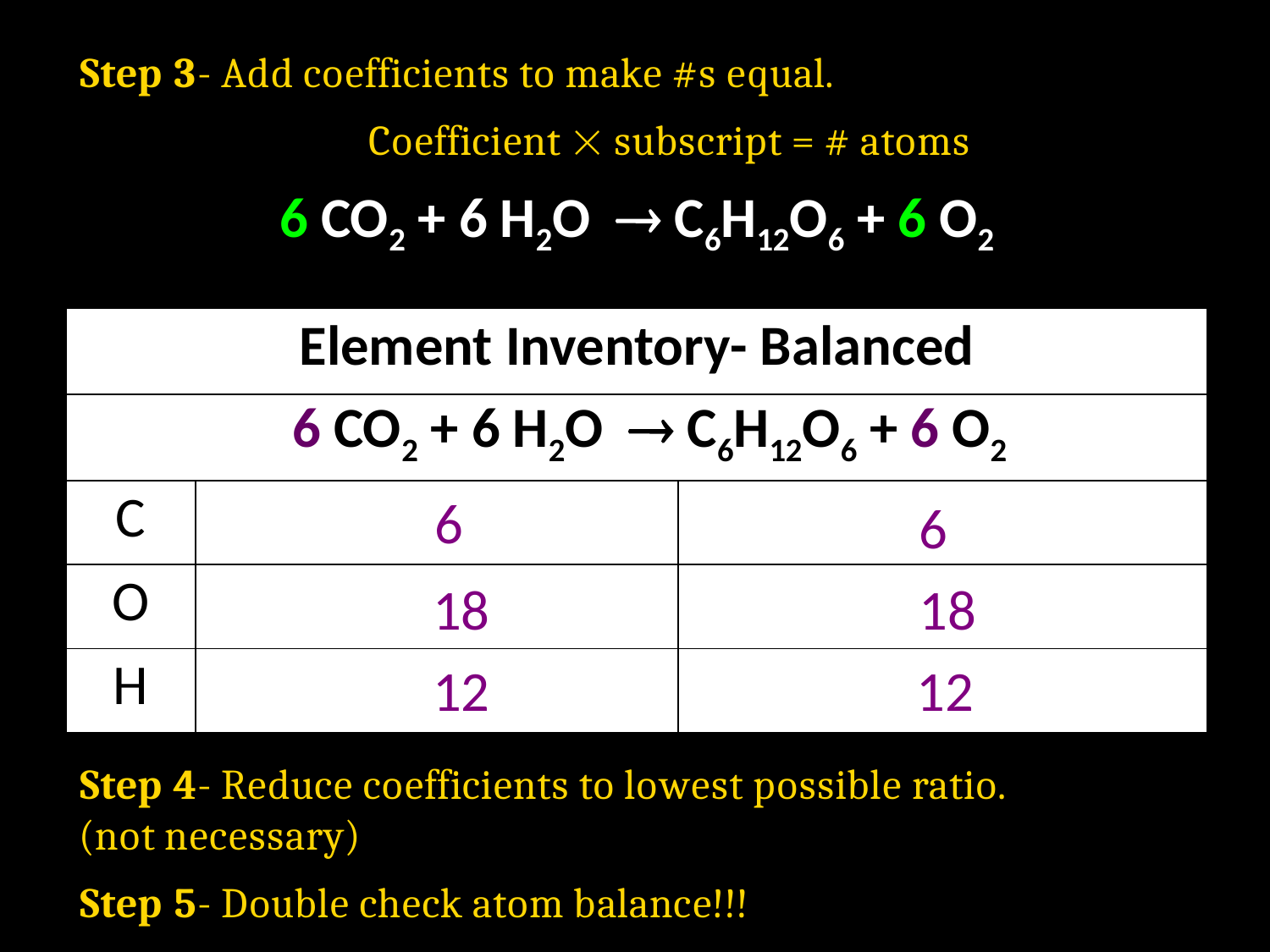

Step 3- Add coefficients to make #s equal.

Coefficient × subscript = # atoms

6 CO2 + 6 H2O  → C6H12O6 + 6 O2

| Element Inventory- Balanced |  |  |
| --- | --- | --- |
| 6 CO2 + 6 H2O → C6H12O6 + 6 O2 |  |  |
| C |  |  |
| O |  |  |
| H |  |  |
6
6
18
18
12
12
Step 4- Reduce coefficients to lowest possible ratio.
(not necessary)

Step 5- Double check atom balance!!!